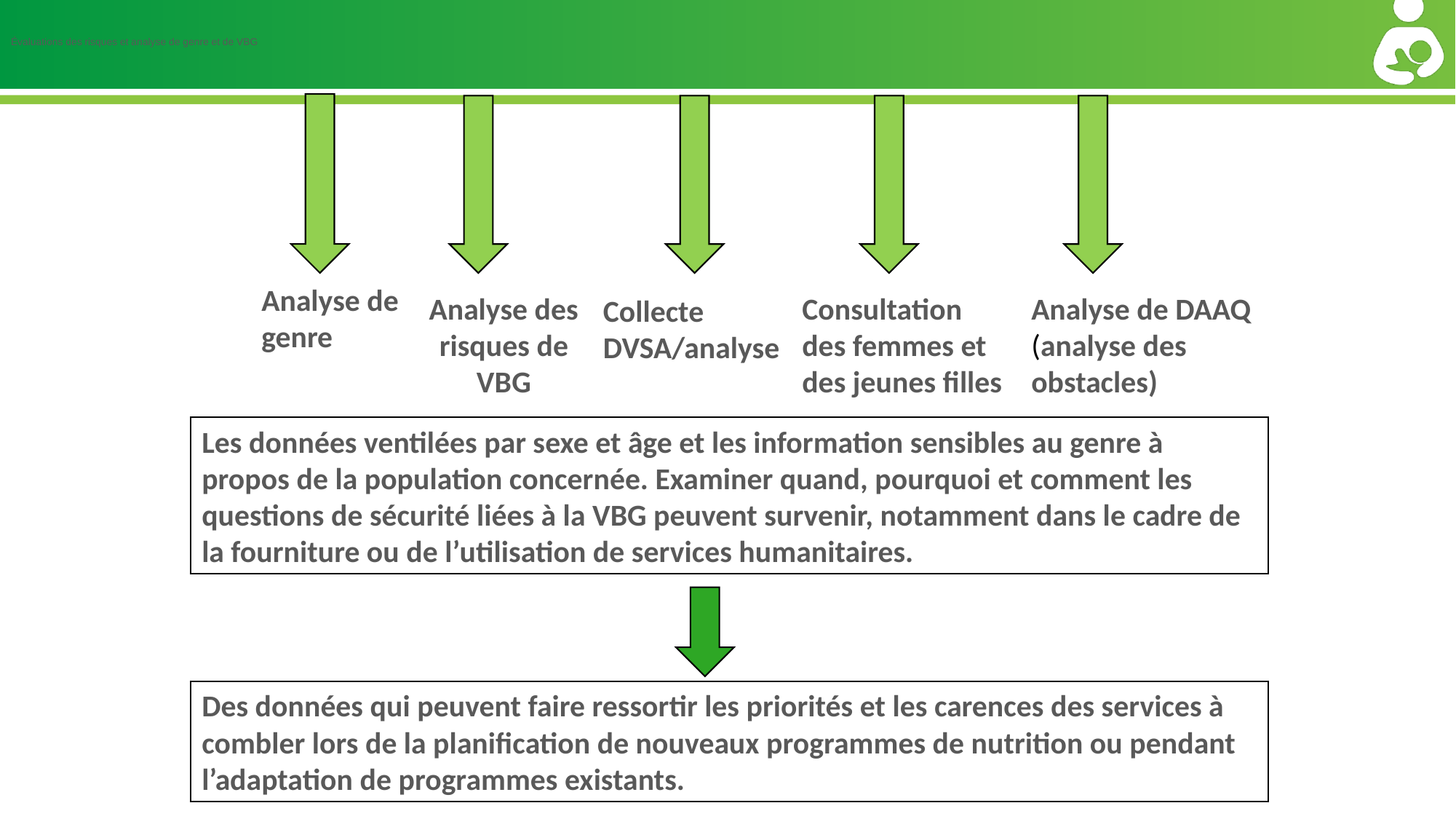

# Évaluations des risques et analyse de genre et de VBG

Analyse de genre
Consultation des femmes et des jeunes filles
Analyse de DAAQ (analyse des obstacles)
Analyse des risques de VBG
Collecte DVSA/analyse
Les données ventilées par sexe et âge et les information sensibles au genre à propos de la population concernée. Examiner quand, pourquoi et comment les questions de sécurité liées à la VBG peuvent survenir, notamment dans le cadre de la fourniture ou de l’utilisation de services humanitaires.

Des données qui peuvent faire ressortir les priorités et les carences des services à combler lors de la planification de nouveaux programmes de nutrition ou pendant l’adaptation de programmes existants.